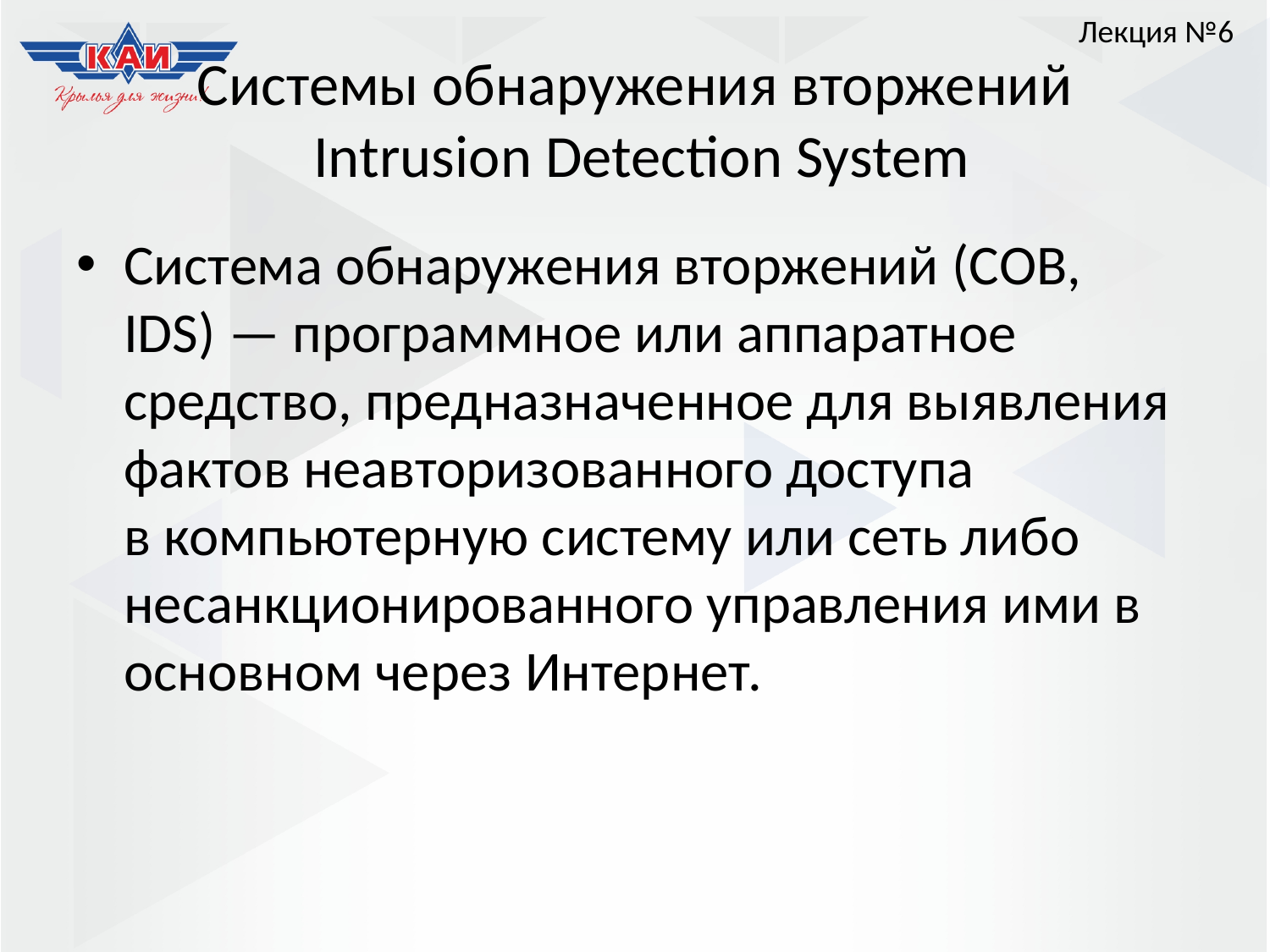

Лекция №6
# Системы обнаружения вторжений  Intrusion Detection System
Система обнаружения вторжений (СОВ, IDS) — программное или аппаратное средство, предназначенное для выявления фактов неавторизованного доступа в компьютерную систему или сеть либо несанкционированного управления ими в основном через Интернет.